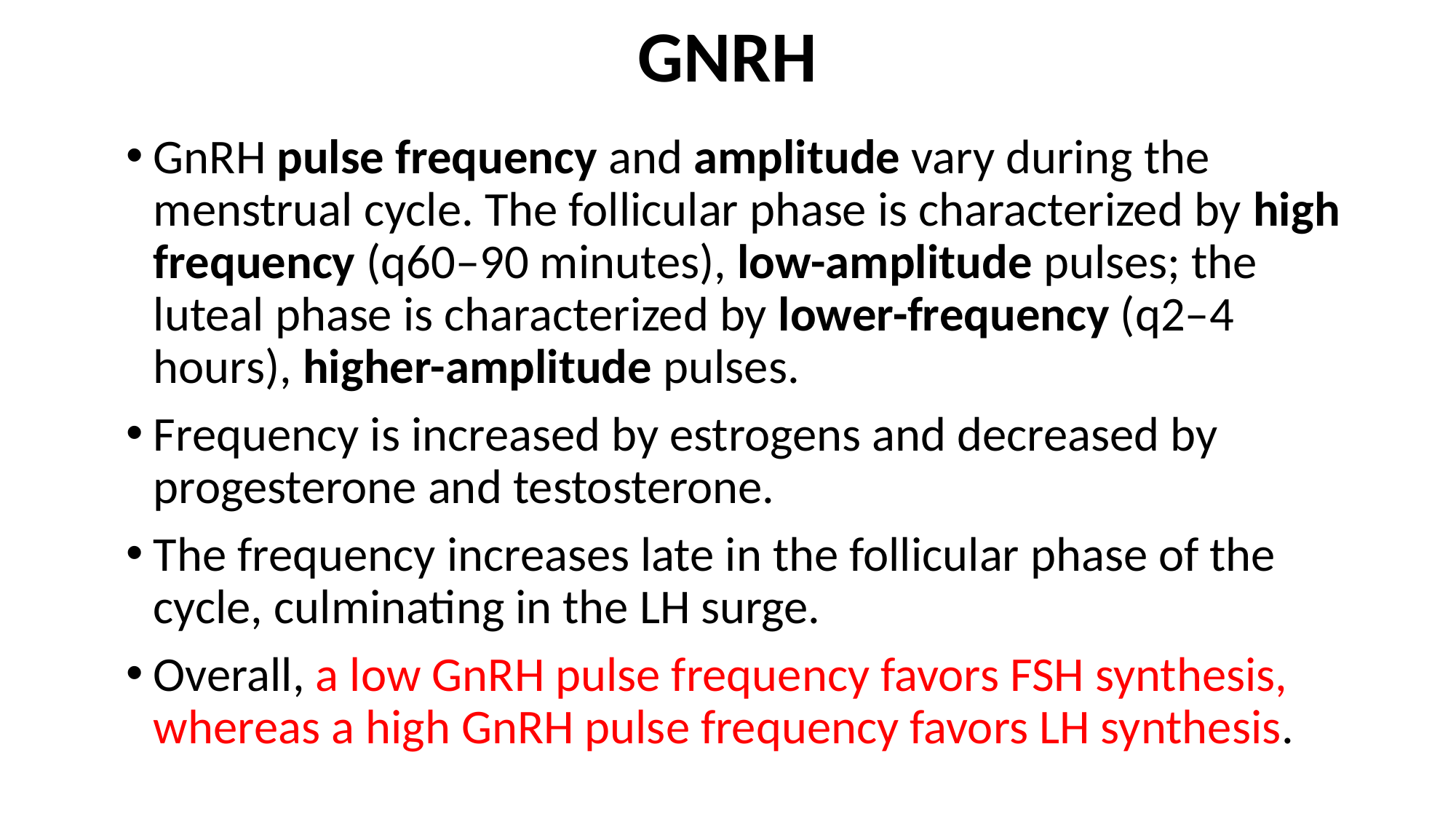

# GNRH
GnRH pulse frequency and amplitude vary during the menstrual cycle. The follicular phase is characterized by high frequency (q60–90 minutes), low-amplitude pulses; the luteal phase is characterized by lower-frequency (q2–4 hours), higher-amplitude pulses.
Frequency is increased by estrogens and decreased by progesterone and testosterone.
The frequency increases late in the follicular phase of the cycle, culminating in the LH surge.
Overall, a low GnRH pulse frequency favors FSH synthesis, whereas a high GnRH pulse frequency favors LH synthesis.